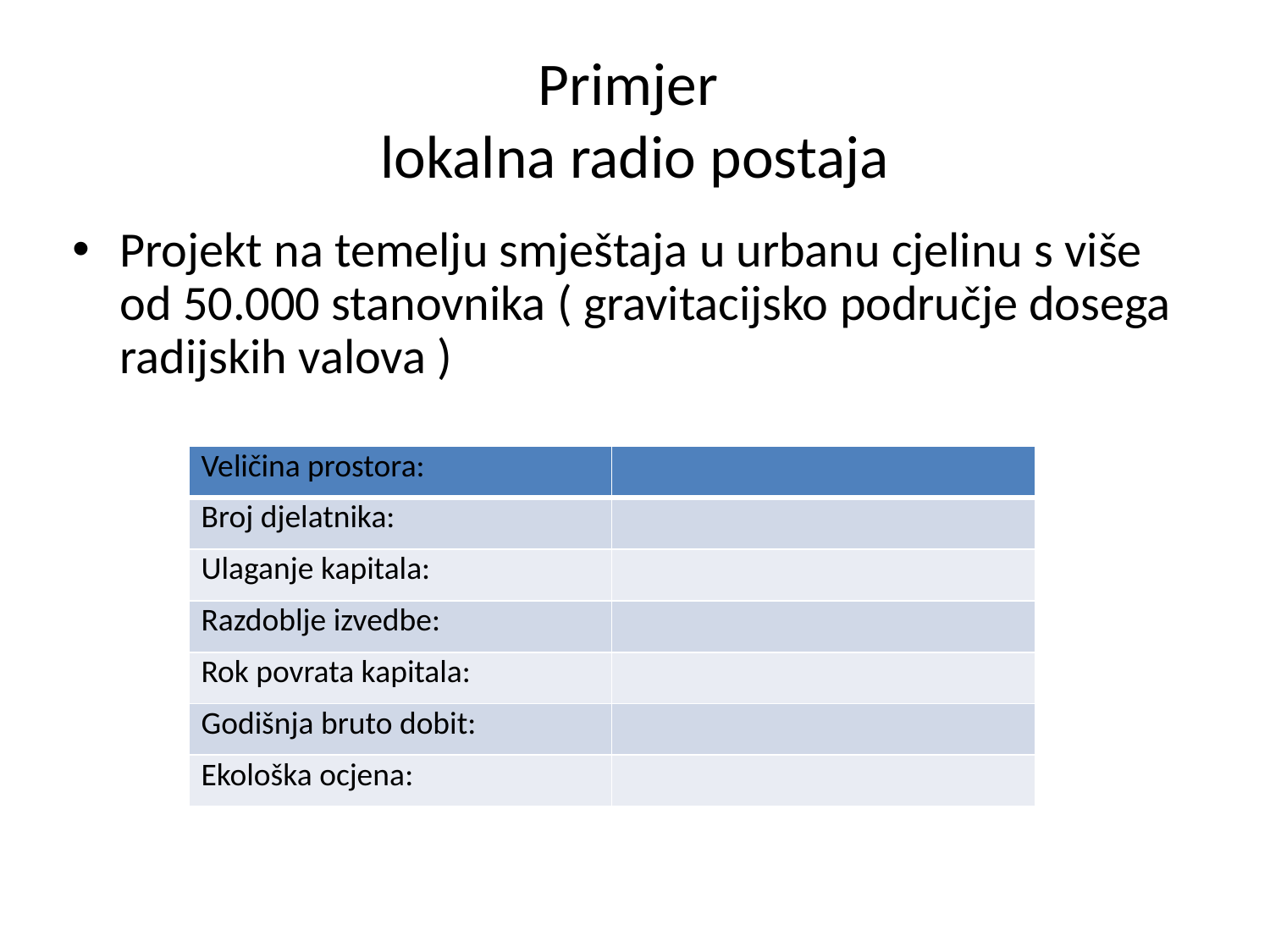

# Primjer lokalna radio postaja
Projekt na temelju smještaja u urbanu cjelinu s više od 50.000 stanovnika ( gravitacijsko područje dosega radijskih valova )

| Veličina prostora: |  |
| --- | --- |
| Broj djelatnika: |  |
| Ulaganje kapitala: |  |
| Razdoblje izvedbe: |  |
| Rok povrata kapitala: |  |
| Godišnja bruto dobit: |  |
| Ekološka ocjena: |  |